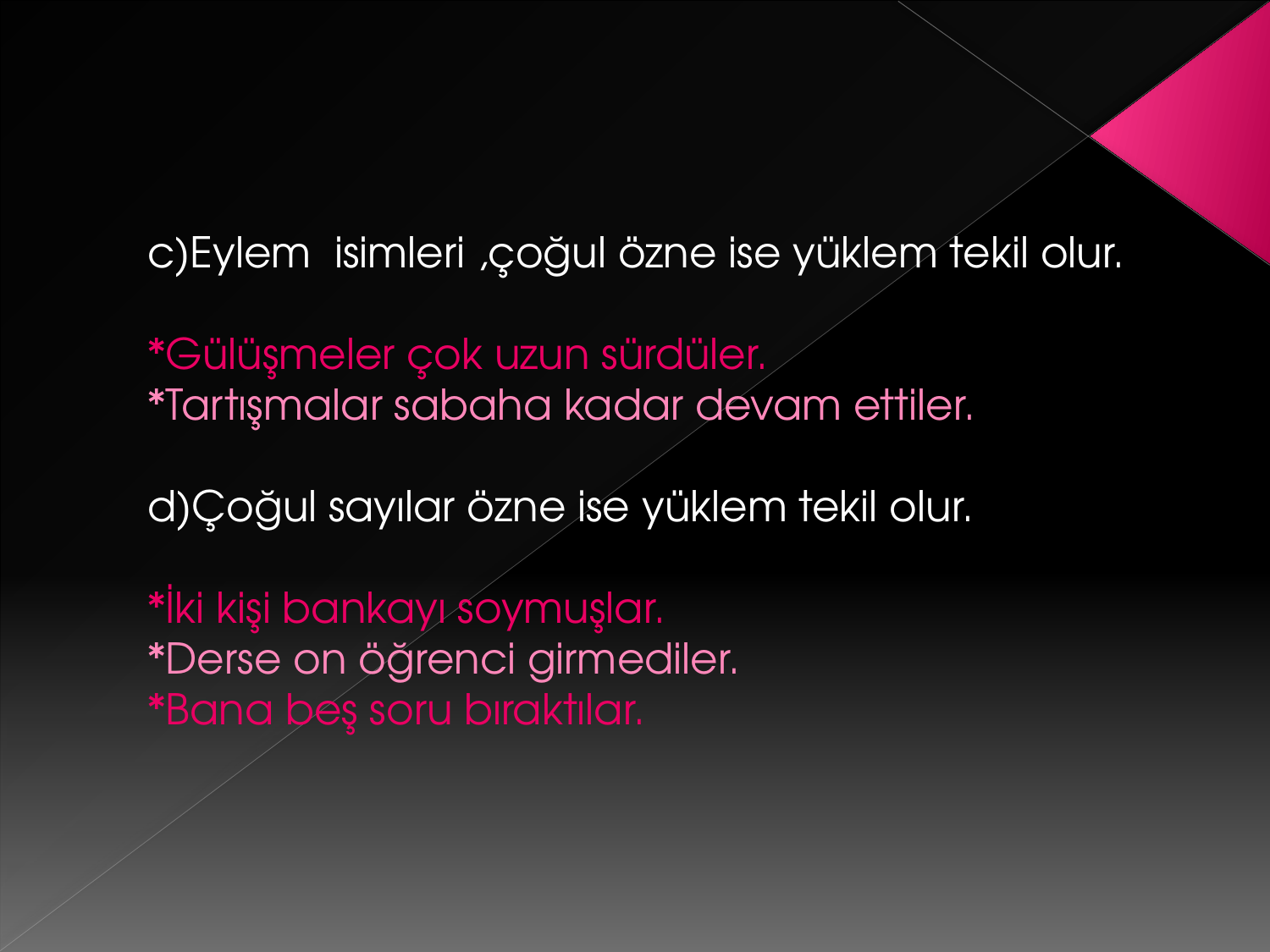

c)Eylem  isimleri ,çoğul özne ise yüklem tekil olur.

*Gülüşmeler çok uzun sürdüler.
*Tartışmalar sabaha kadar devam ettiler.
d)Çoğul sayılar özne ise yüklem tekil olur.

*İki kişi bankayı soymuşlar.
*Derse on öğrenci girmediler.
*Bana beş soru bıraktılar.